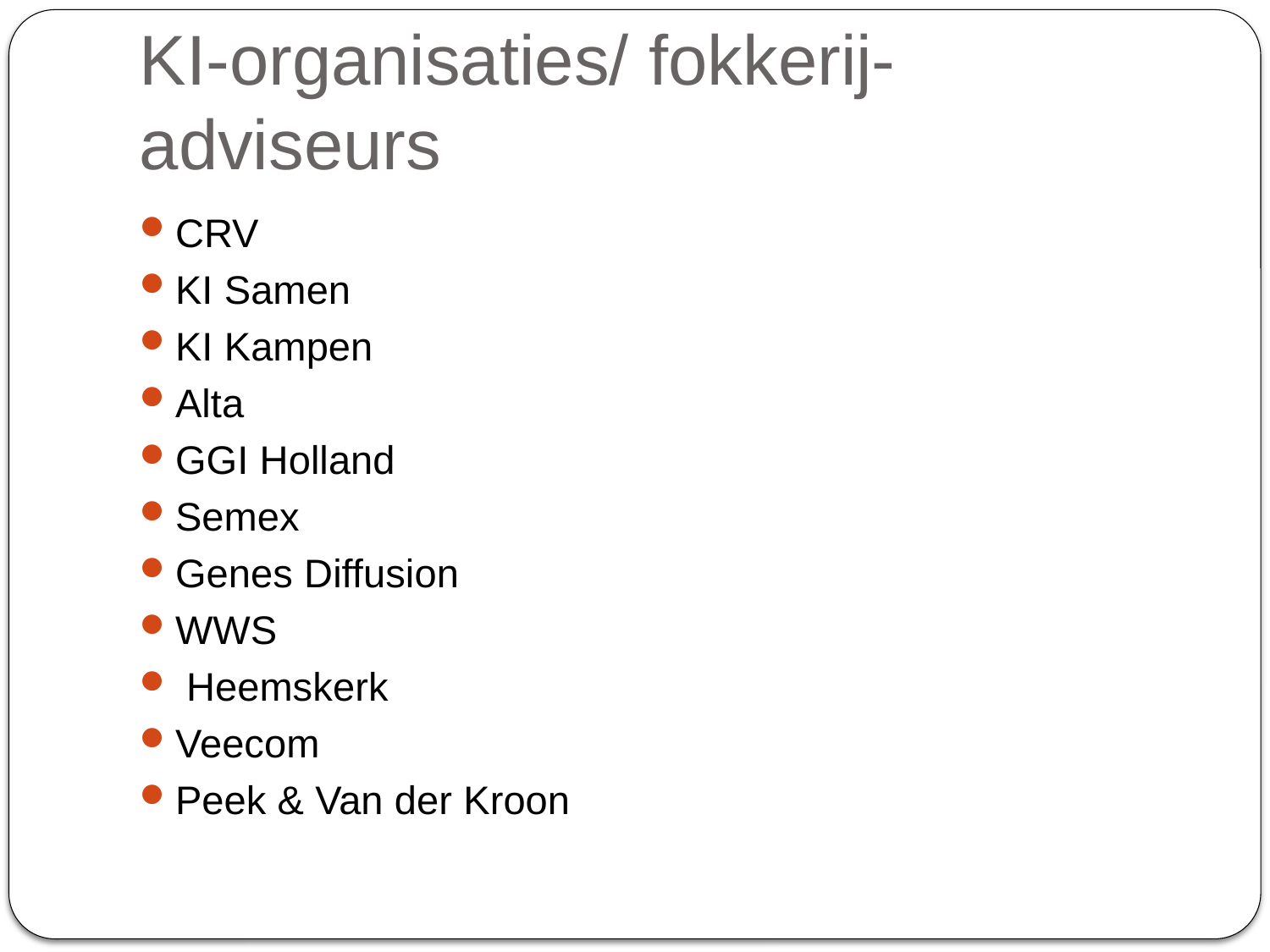

# KI-organisaties/ fokkerij-adviseurs
CRV
KI Samen
KI Kampen
Alta
GGI Holland
Semex
Genes Diffusion
WWS
 Heemskerk
Veecom
Peek & Van der Kroon